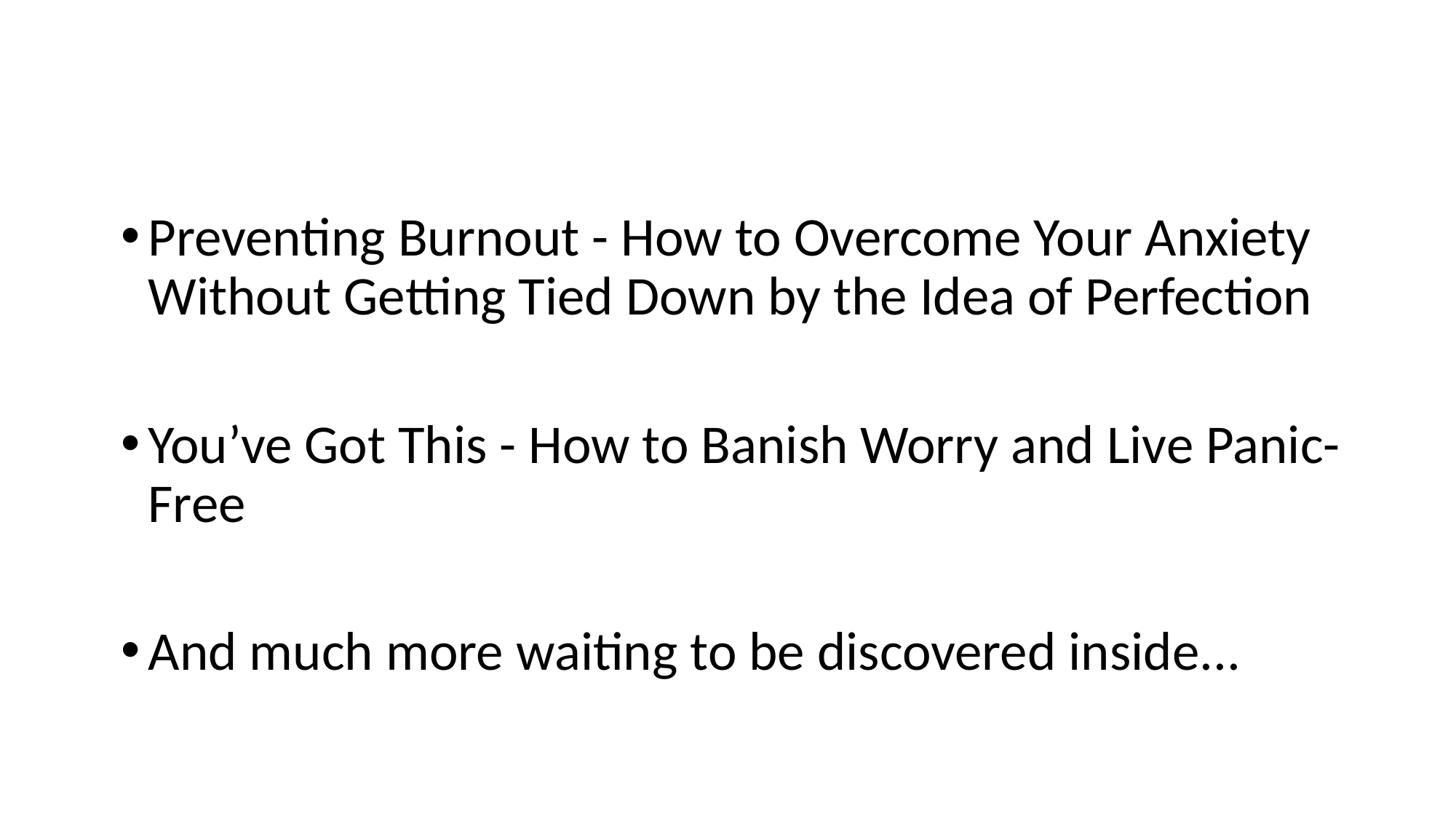

Preventing Burnout - How to Overcome Your Anxiety Without Getting Tied Down by the Idea of Perfection

You’ve Got This - How to Banish Worry and Live Panic-Free

And much more waiting to be discovered inside...